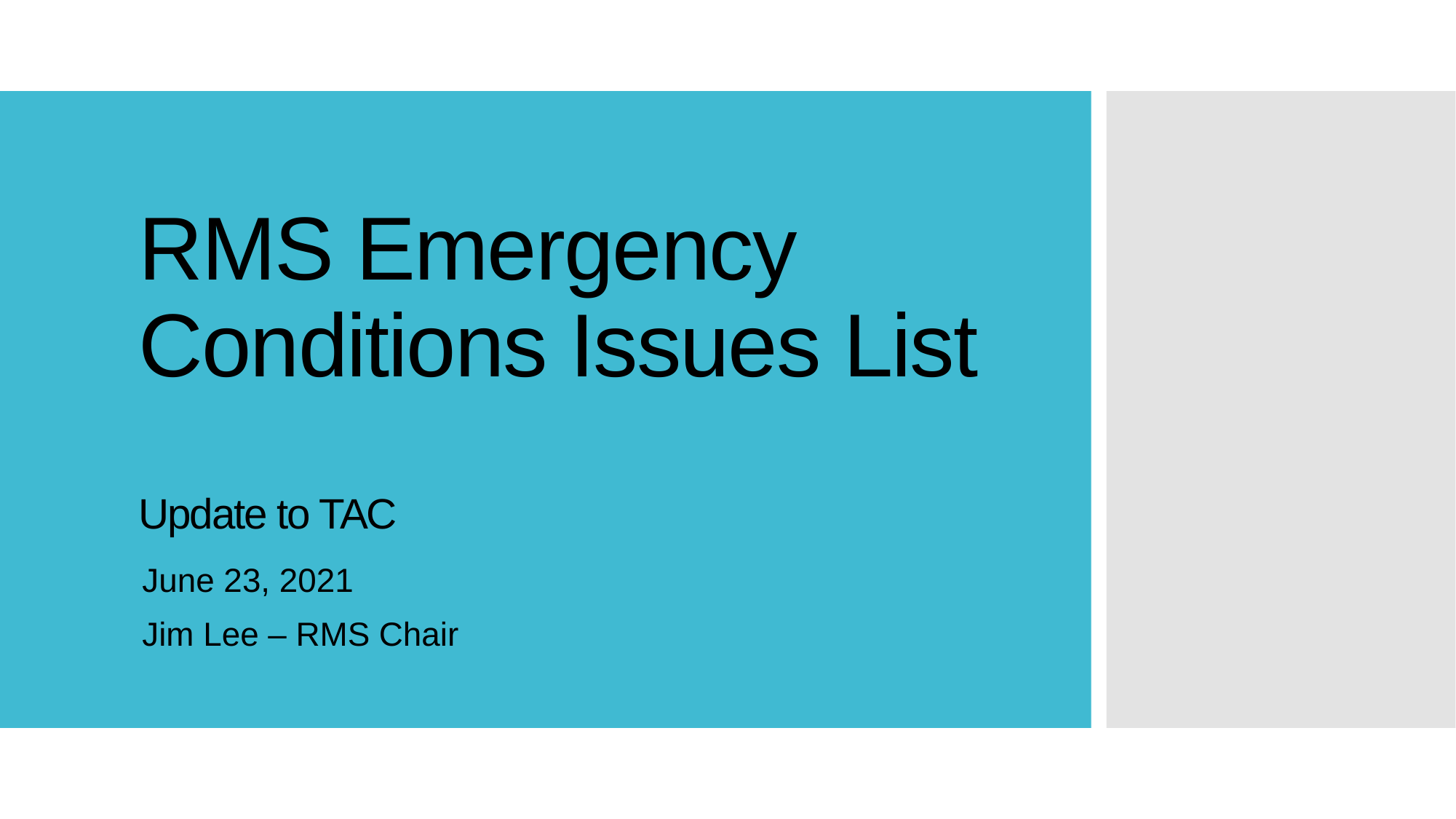

# RMS Emergency Conditions Issues List Update to TAC
June 23, 2021
Jim Lee – RMS Chair